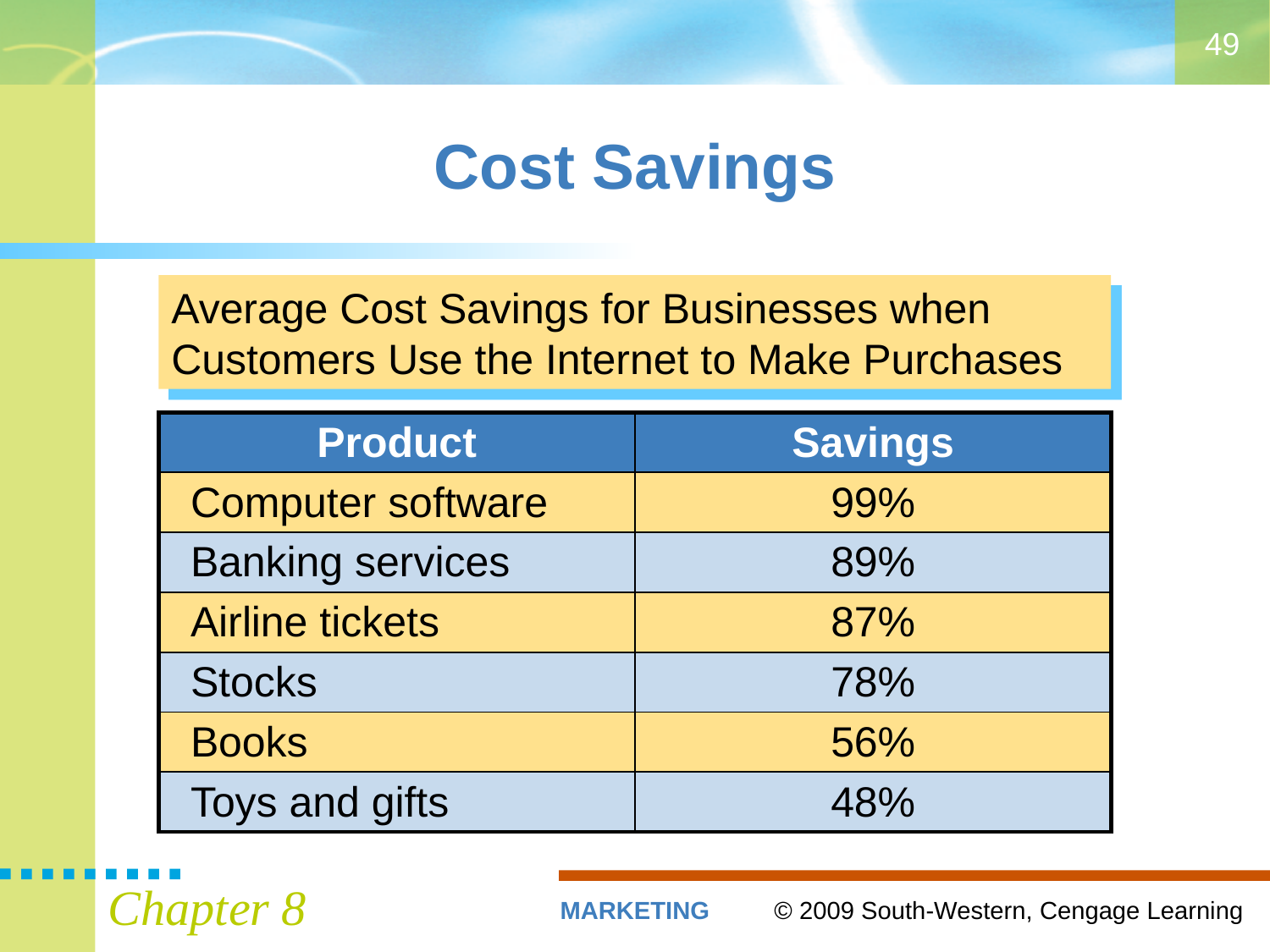

49
# Cost Savings
Average Cost Savings for Businesses when Customers Use the Internet to Make Purchases
| Product | Savings |
| --- | --- |
| Computer software | 99% |
| Banking services | 89% |
| Airline tickets | 87% |
| Stocks | 78% |
| Books | 56% |
| Toys and gifts | 48% |
Chapter 8